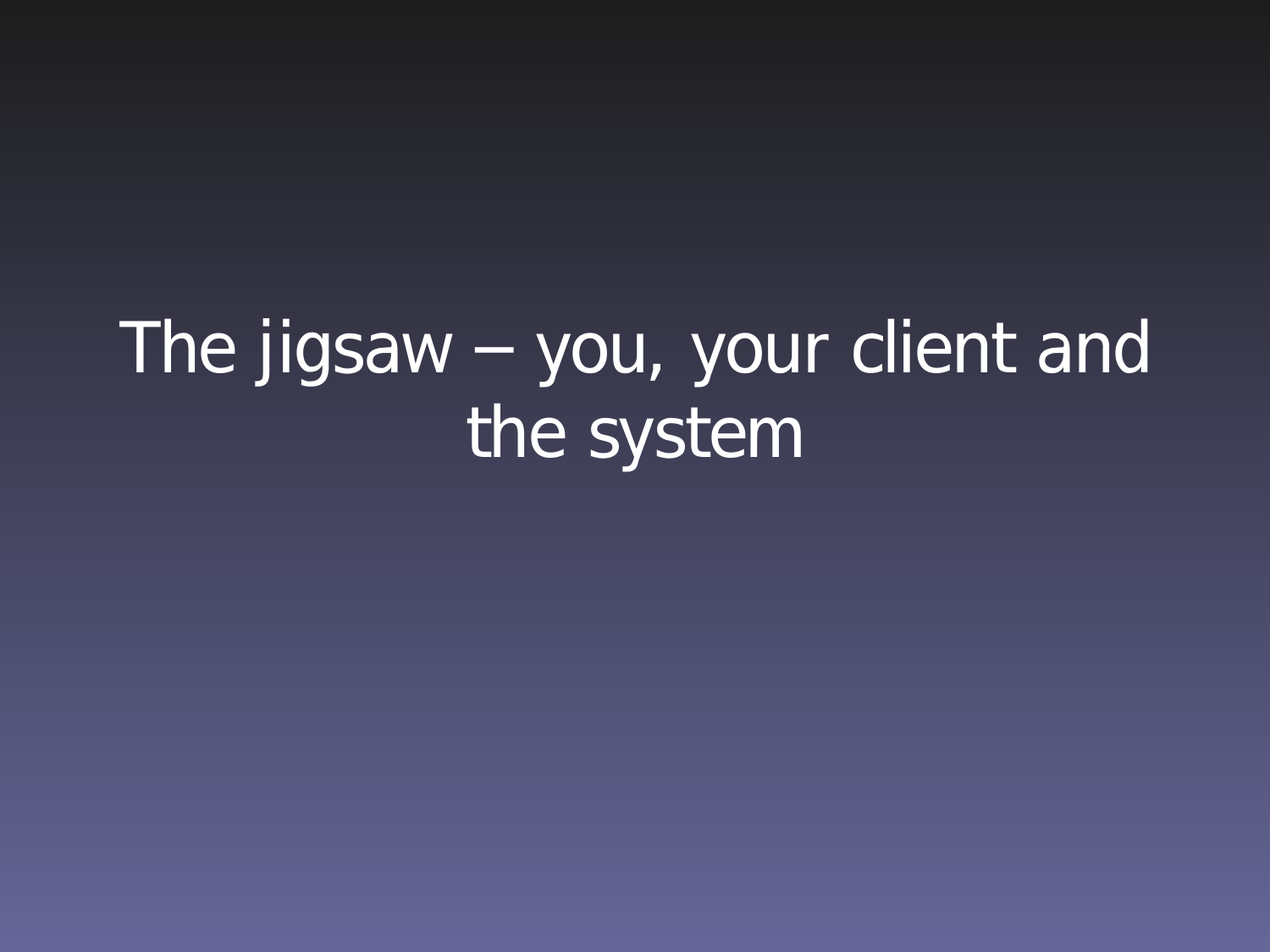

# The jigsaw – you, your client and the system